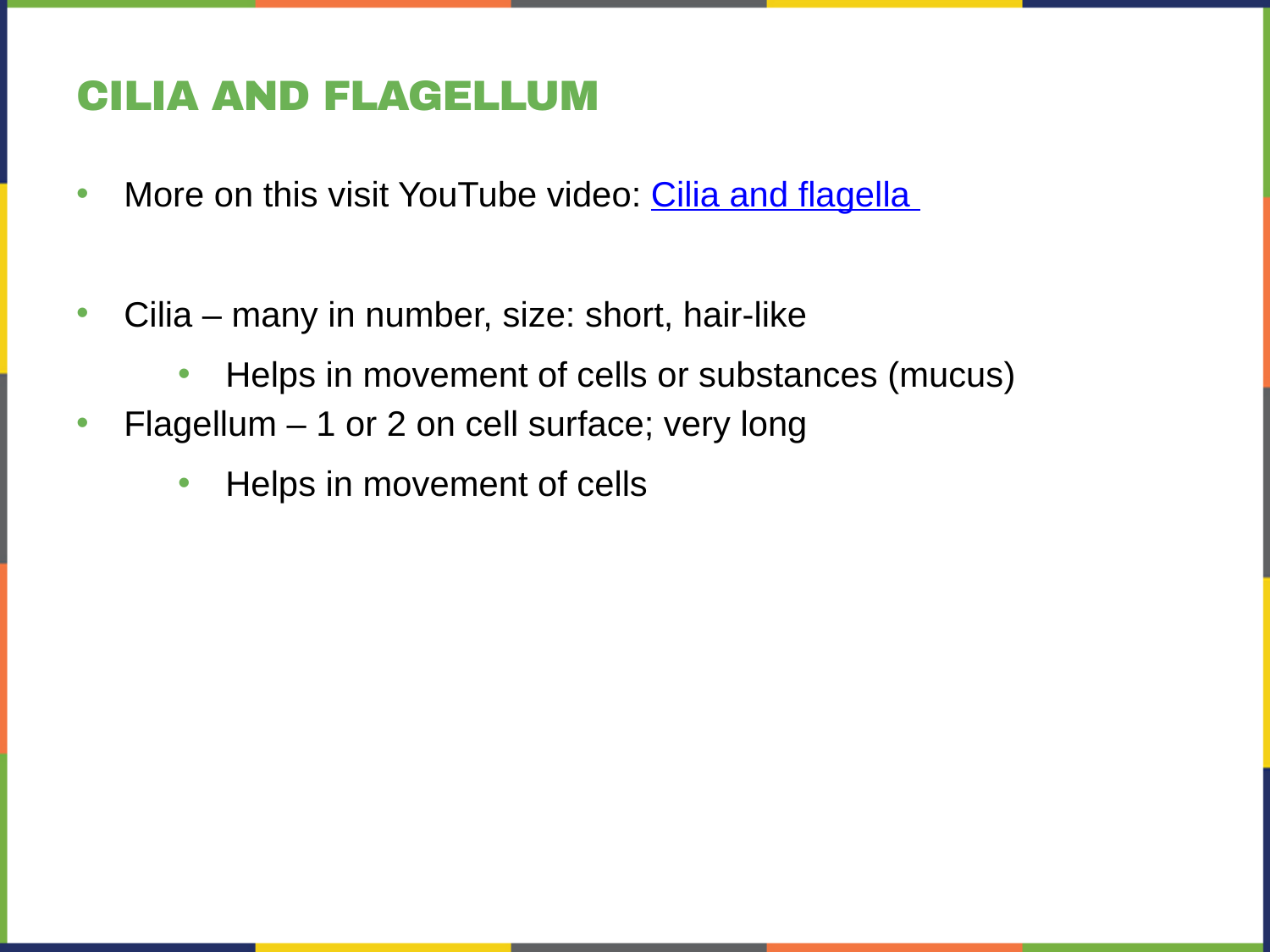

# Cilia and flagellum
More on this visit YouTube video: Cilia and flagella

Cilia – many in number, size: short, hair-like
Helps in movement of cells or substances (mucus)
Flagellum – 1 or 2 on cell surface; very long
Helps in movement of cells